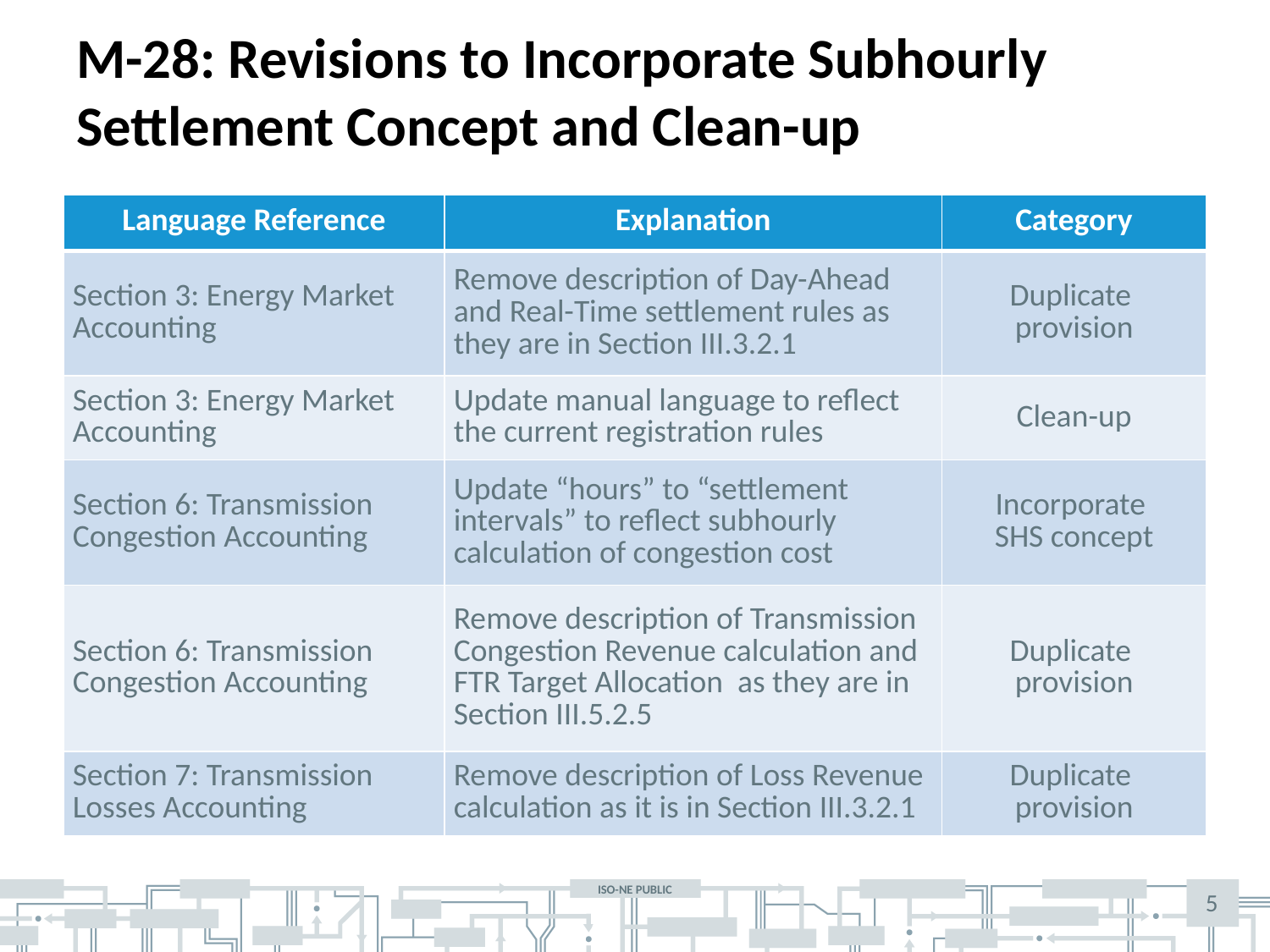

# M-28: Revisions to Incorporate Subhourly Settlement Concept and Clean-up
| Language Reference | Explanation | Category |
| --- | --- | --- |
| Section 3: Energy Market Accounting | Remove description of Day-Ahead and Real-Time settlement rules as they are in Section III.3.2.1 | Duplicate provision |
| Section 3: Energy Market Accounting | Update manual language to reflect the current registration rules | Clean-up |
| Section 6: Transmission Congestion Accounting | Update “hours” to “settlement intervals” to reflect subhourly calculation of congestion cost | Incorporate SHS concept |
| Section 6: Transmission Congestion Accounting | Remove description of Transmission Congestion Revenue calculation and FTR Target Allocation as they are in Section III.5.2.5 | Duplicate provision |
| Section 7: Transmission Losses Accounting | Remove description of Loss Revenue calculation as it is in Section III.3.2.1 | Duplicate provision |
5